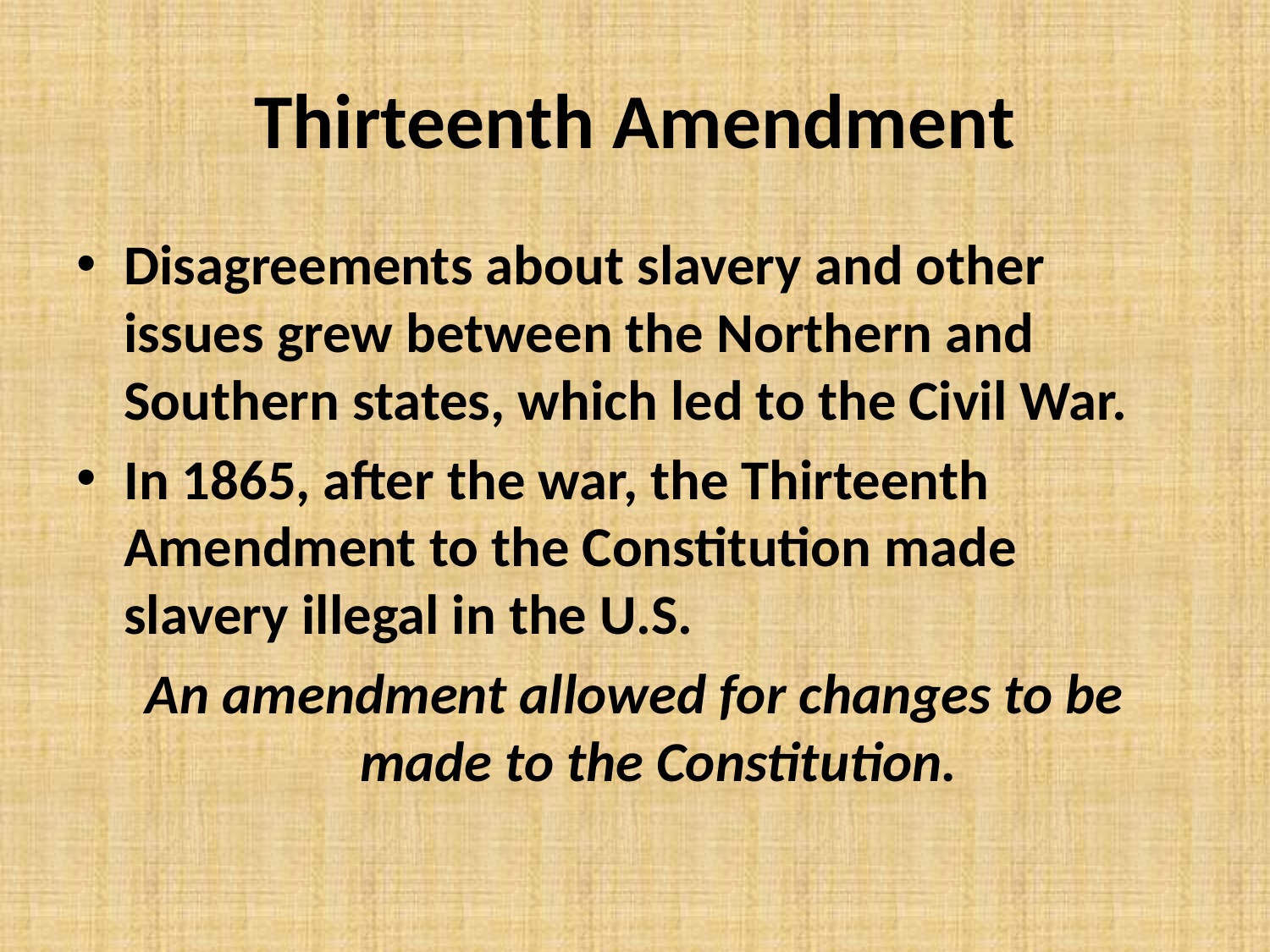

# Thirteenth Amendment
Disagreements about slavery and other issues grew between the Northern and Southern states, which led to the Civil War.
In 1865, after the war, the Thirteenth Amendment to the Constitution made slavery illegal in the U.S.
An amendment allowed for changes to be made to the Constitution.